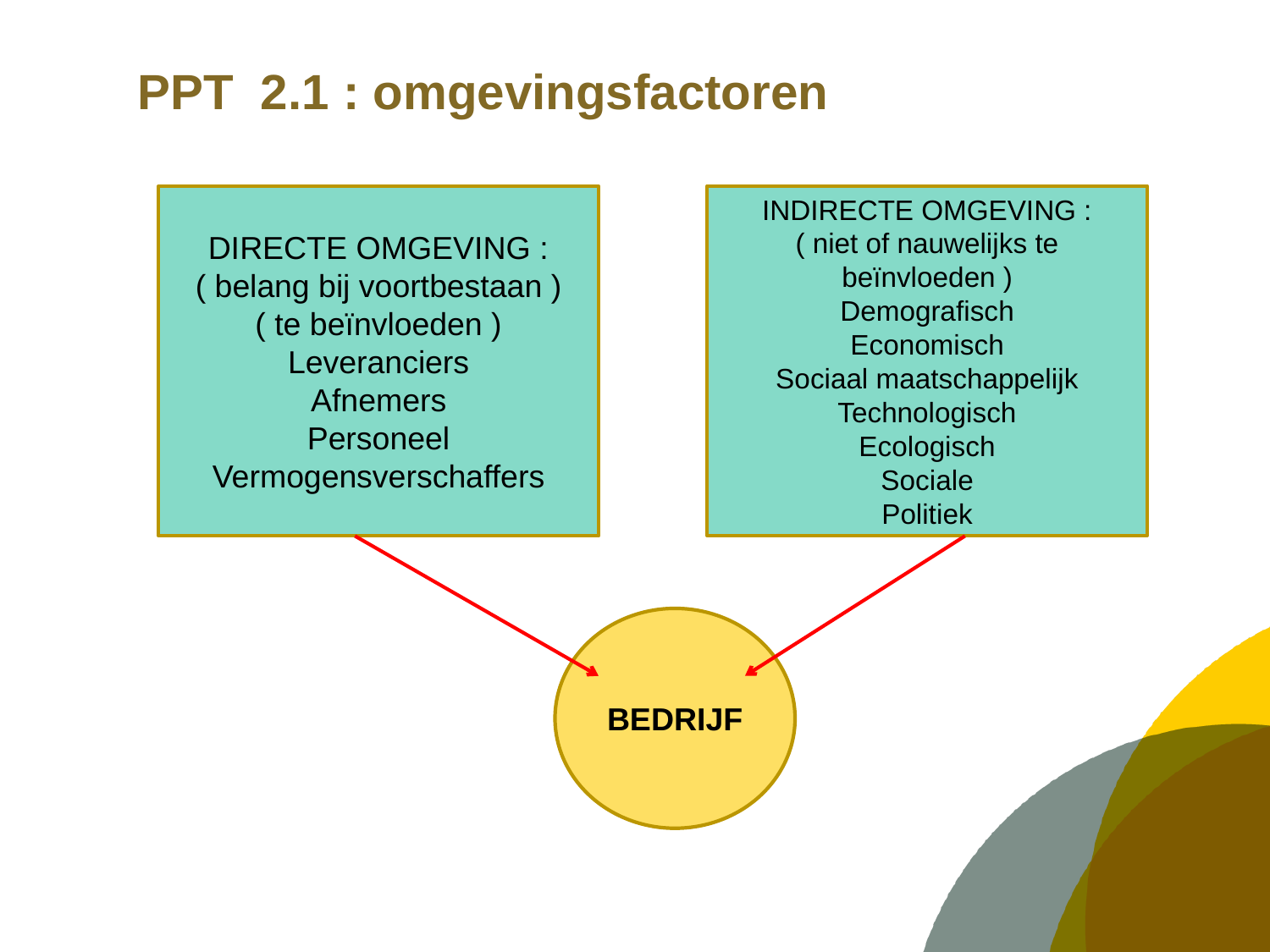

# PPT  2.1 : omgevingsfactoren

INDIRECTE OMGEVING :
( niet of nauwelijks te beïnvloeden )
Demografisch
Economisch
Sociaal maatschappelijk
Technologisch
Ecologisch
Sociale
Politiek
DIRECTE OMGEVING :
( belang bij voortbestaan )
( te beïnvloeden )
Leveranciers
Afnemers
Personeel
Vermogensverschaffers
BEDRIJF